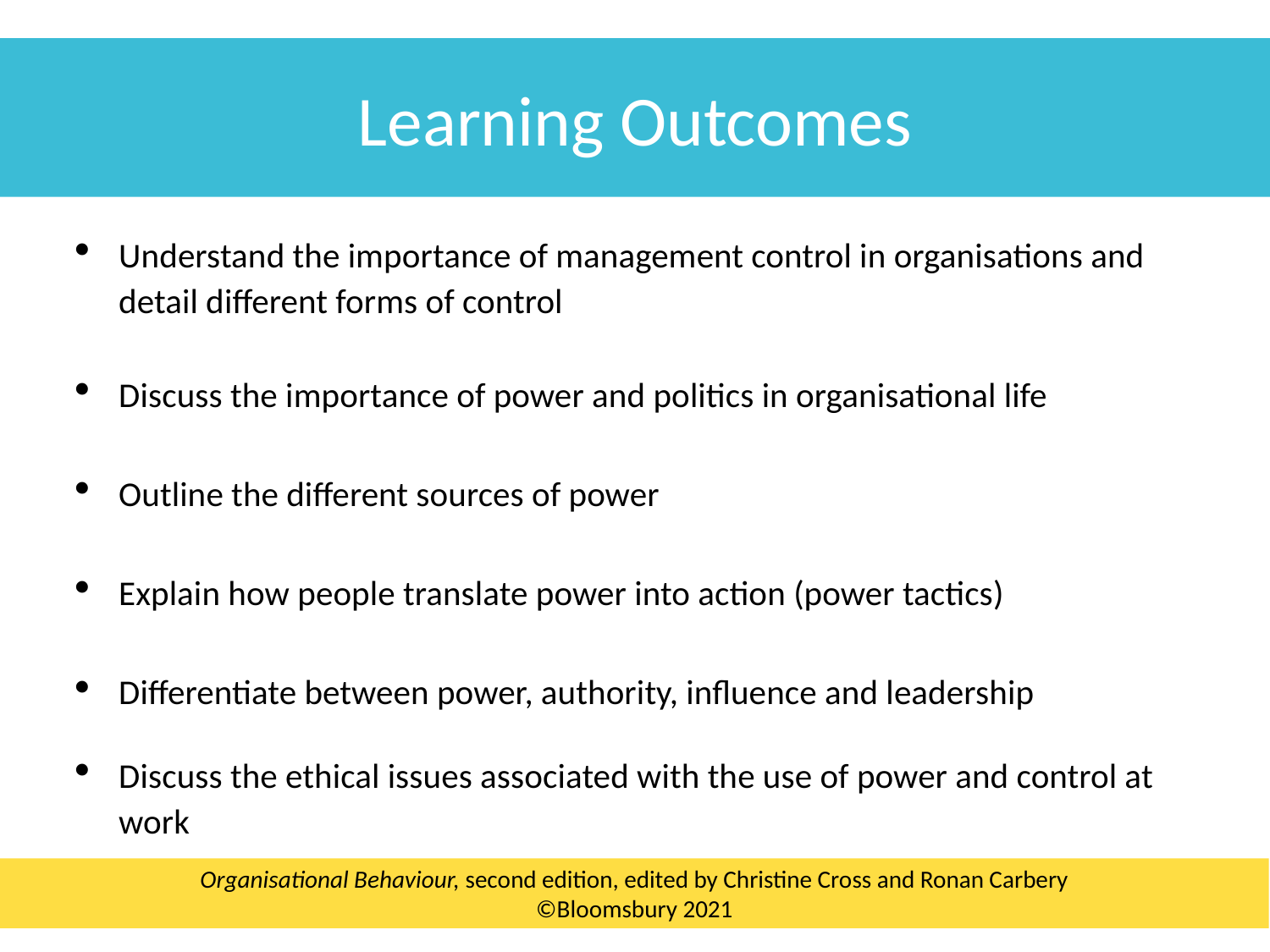

Learning Outcomes
Understand the importance of management control in organisations and detail different forms of control

Discuss the importance of power and politics in organisational life

Outline the different sources of power

Explain how people translate power into action (power tactics)

Differentiate between power, authority, influence and leadership

Discuss the ethical issues associated with the use of power and control at work